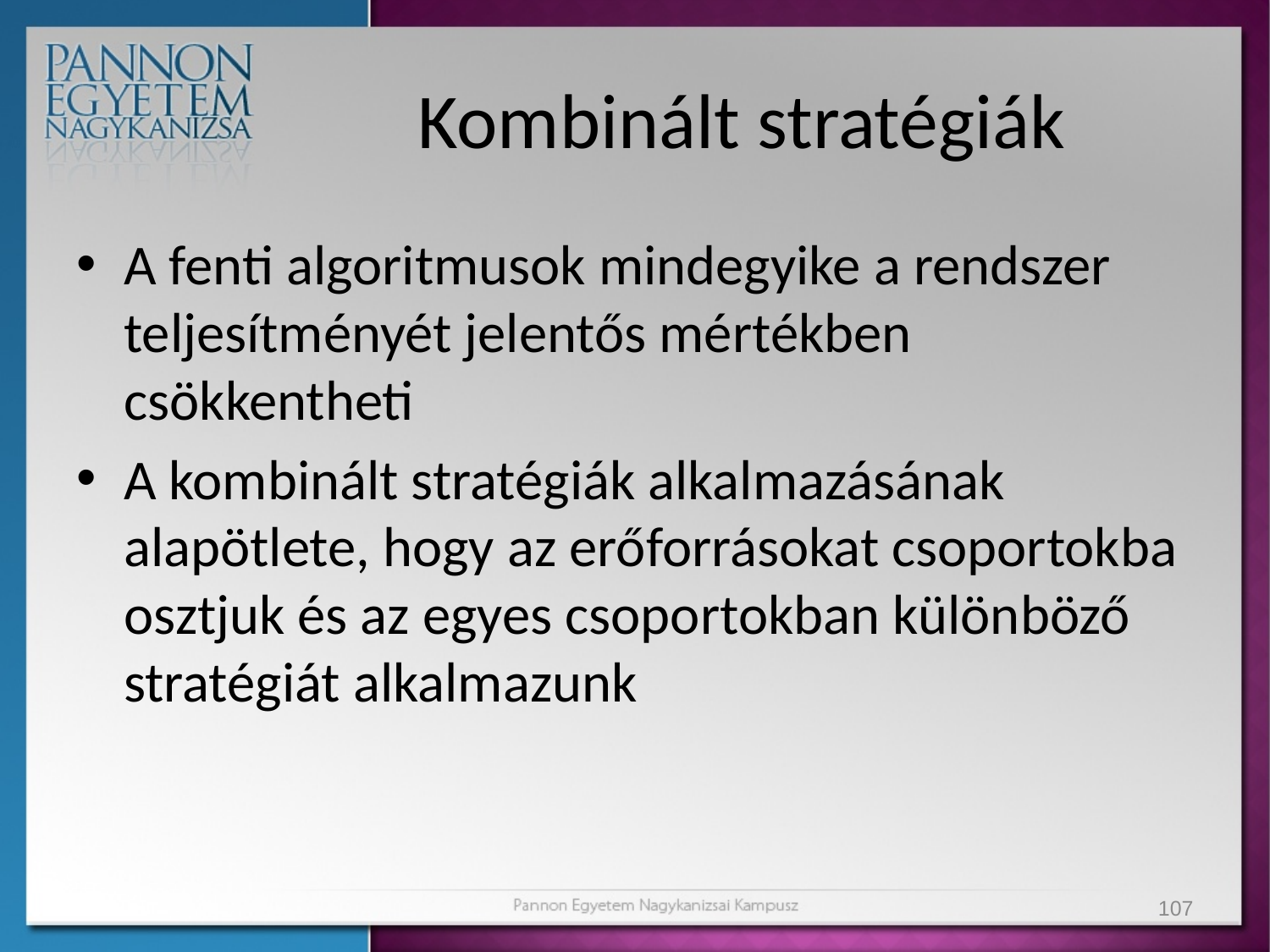

# Kombinált stratégiák
A fenti algoritmusok mindegyike a rendszer teljesítményét jelentős mértékben csökkentheti
A kombinált stratégiák alkalmazásának alapötlete, hogy az erőforrásokat csoportokba osztjuk és az egyes csoportokban különböző stratégiát alkalmazunk
107